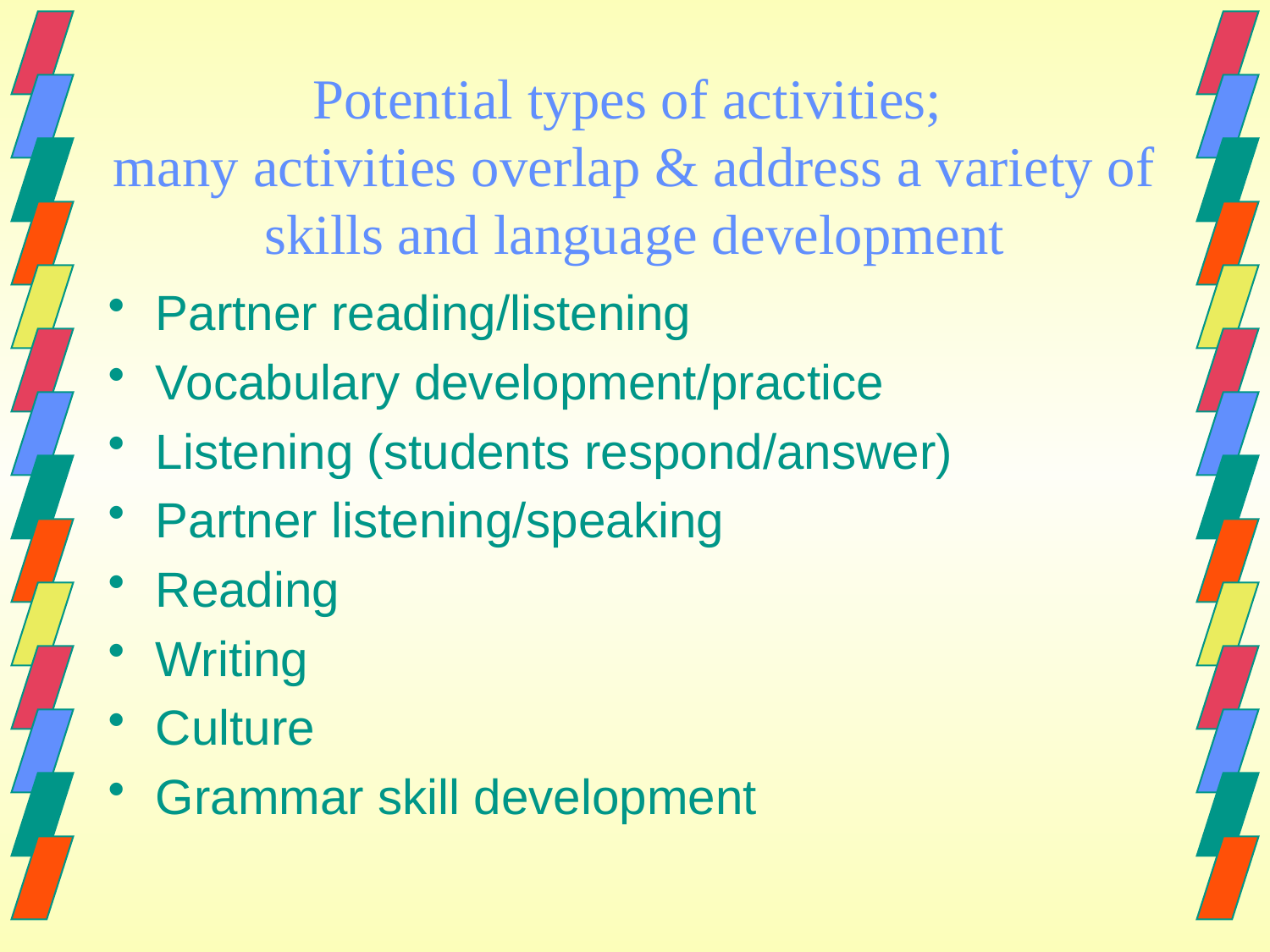

# Potential types of activities; many activities overlap & address a variety of skills and language development
Partner reading/listening
Vocabulary development/practice
Listening (students respond/answer)
Partner listening/speaking
Reading
Writing
Culture
Grammar skill development